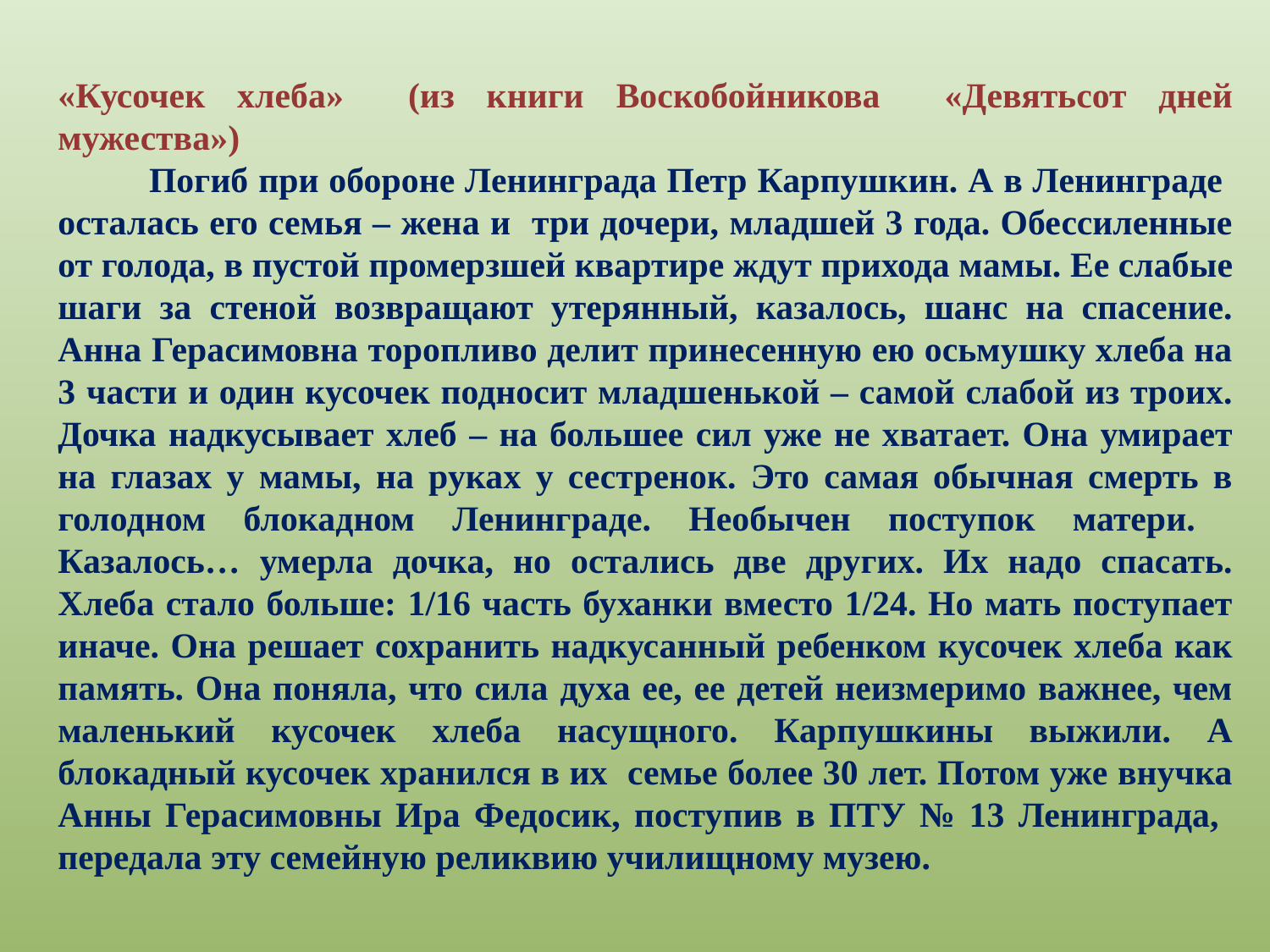

«Кусочек хлеба»  (из книги Воскобойникова  «Девятьсот дней мужества»)
         Погиб при обороне Ленинграда Петр Карпушкин. А в Ленинграде  осталась его семья – жена и  три дочери, младшей 3 года. Обессиленные от голода, в пустой промерзшей квартире ждут прихода мамы. Ее слабые шаги за стеной возвращают утерянный, казалось, шанс на спасение. Анна Герасимовна торопливо делит принесенную ею осьмушку хлеба на 3 части и один кусочек подносит младшенькой – самой слабой из троих. Дочка надкусывает хлеб – на большее сил уже не хватает. Она умирает на глазах у мамы, на руках у сестренок. Это самая обычная смерть в голодном блокадном Ленинграде. Необычен поступок матери.  Казалось… умерла дочка, но остались две других. Их надо спасать. Хлеба стало больше: 1/16 часть буханки вместо 1/24. Но мать поступает иначе. Она решает сохранить надкусанный ребенком кусочек хлеба как память. Она поняла, что сила духа ее, ее детей неизмеримо важнее, чем маленький кусочек хлеба насущного. Карпушкины выжили. А блокадный кусочек хранился в их  семье более 30 лет. Потом уже внучка Анны Герасимовны Ира Федосик, поступив в ПТУ № 13 Ленинграда,  передала эту семейную реликвию училищному музею.